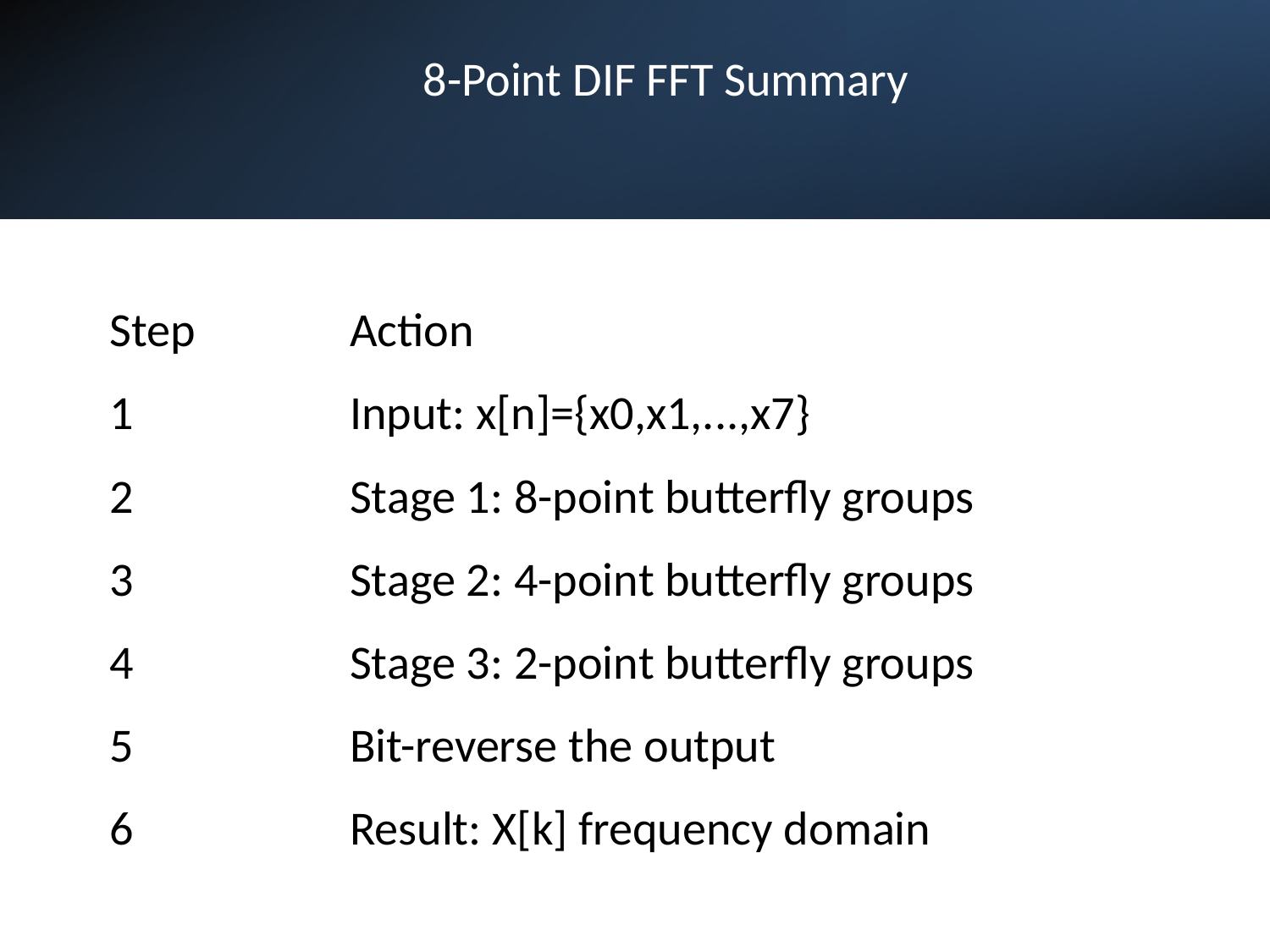

# 8-Point DIF FFT Summary
| Step | Action |
| --- | --- |
| 1 | Input: x[n]={x0​,x1​,...,x7​} |
| 2 | Stage 1: 8-point butterfly groups |
| 3 | Stage 2: 4-point butterfly groups |
| 4 | Stage 3: 2-point butterfly groups |
| 5 | Bit-reverse the output |
| 6 | Result: X[k] frequency domain |